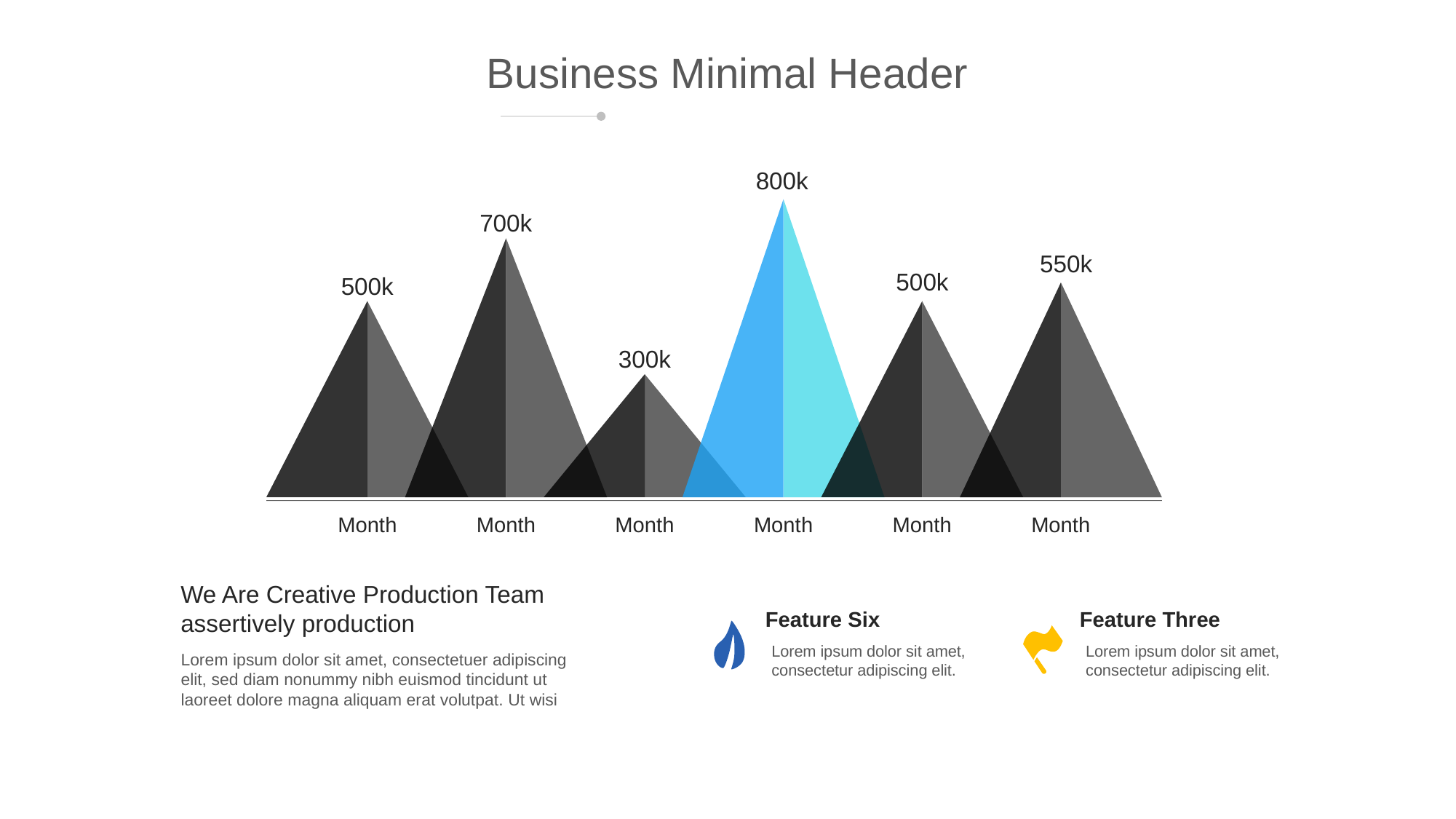

Business Minimal Header
800k

700k

550k
500k
500k

300k

Month
Month
Month
Month
Month
Month
We Are Creative Production Team assertively production
Lorem ipsum dolor sit amet, consectetuer adipiscing elit, sed diam nonummy nibh euismod tincidunt ut laoreet dolore magna aliquam erat volutpat. Ut wisi
Feature Six
Feature Three

Lorem ipsum dolor sit amet, consectetur adipiscing elit.
Lorem ipsum dolor sit amet, consectetur adipiscing elit.